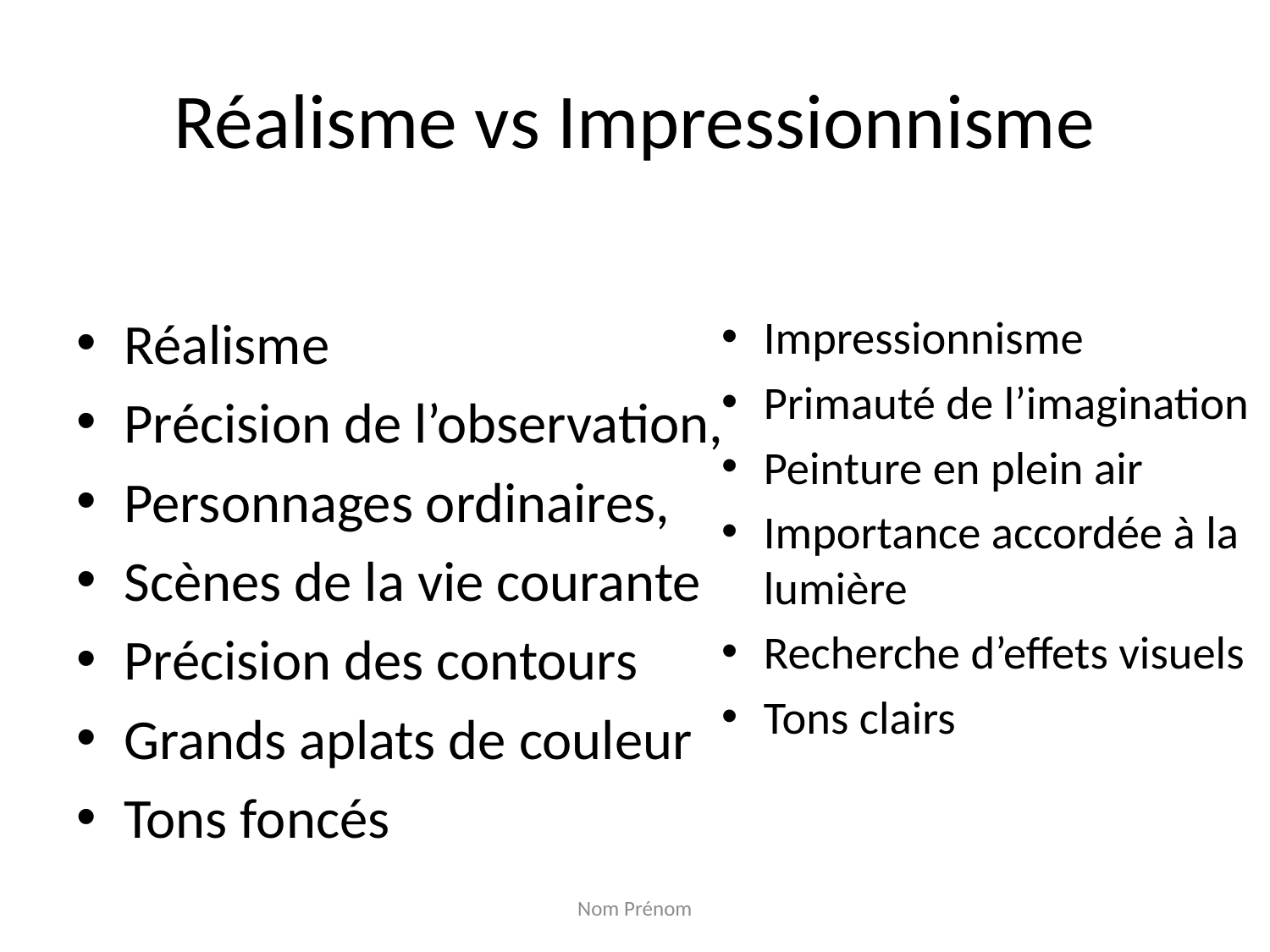

# Réalisme vs Impressionnisme

Réalisme
Précision de l’observation,
Personnages ordinaires,
Scènes de la vie courante
Précision des contours
Grands aplats de couleur
Tons foncés
Impressionnisme
Primauté de l’imagination
Peinture en plein air
Importance accordée à la lumière
Recherche d’effets visuels
Tons clairs

Nom Prénom